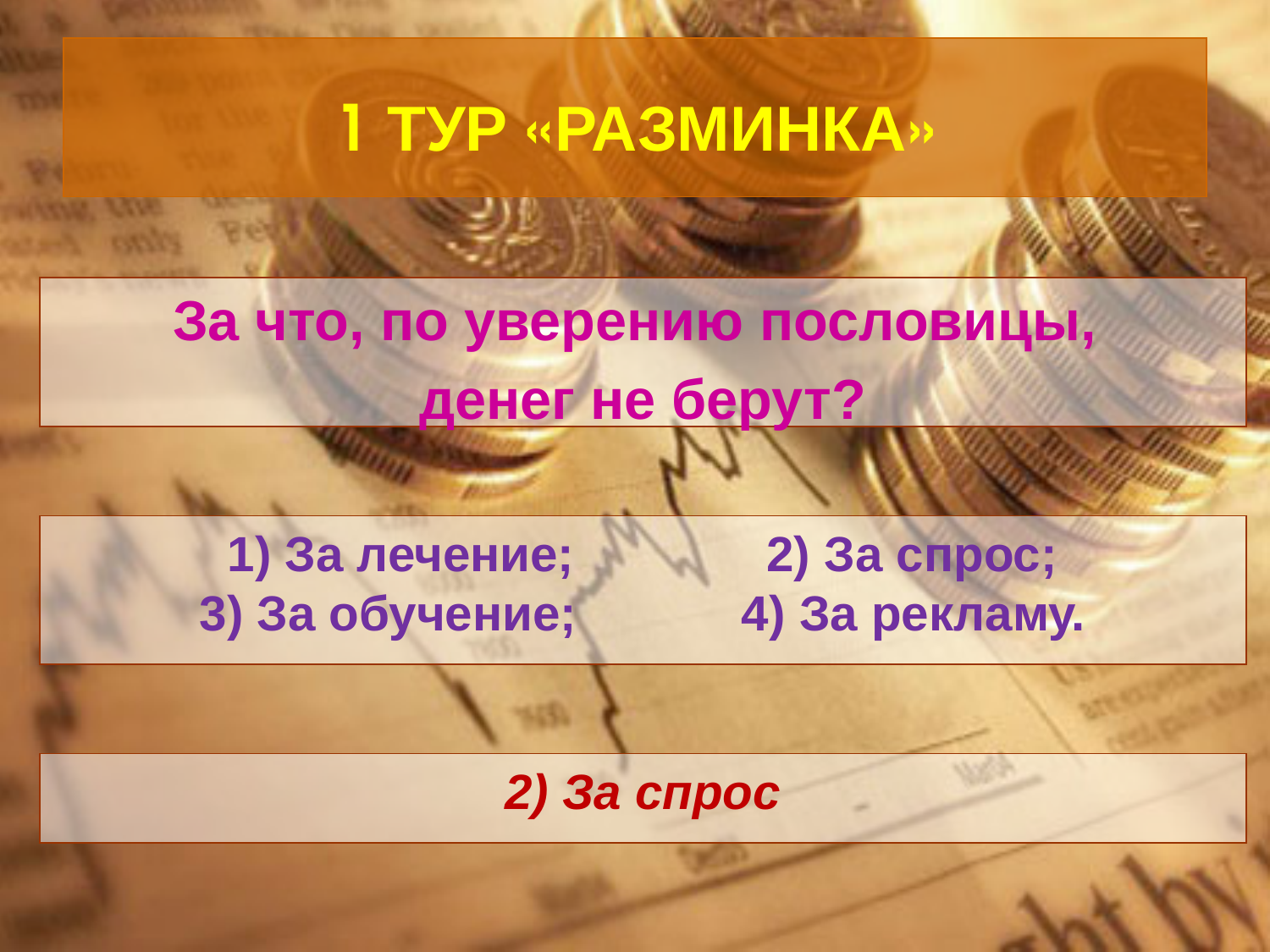

# 1 ТУР «РАЗМИНКА»
За что, по уверению пословицы,
денег не берут?
1) За лечение;              2) За спрос;
3) За обучение;            4) За рекламу.

2) За спрос